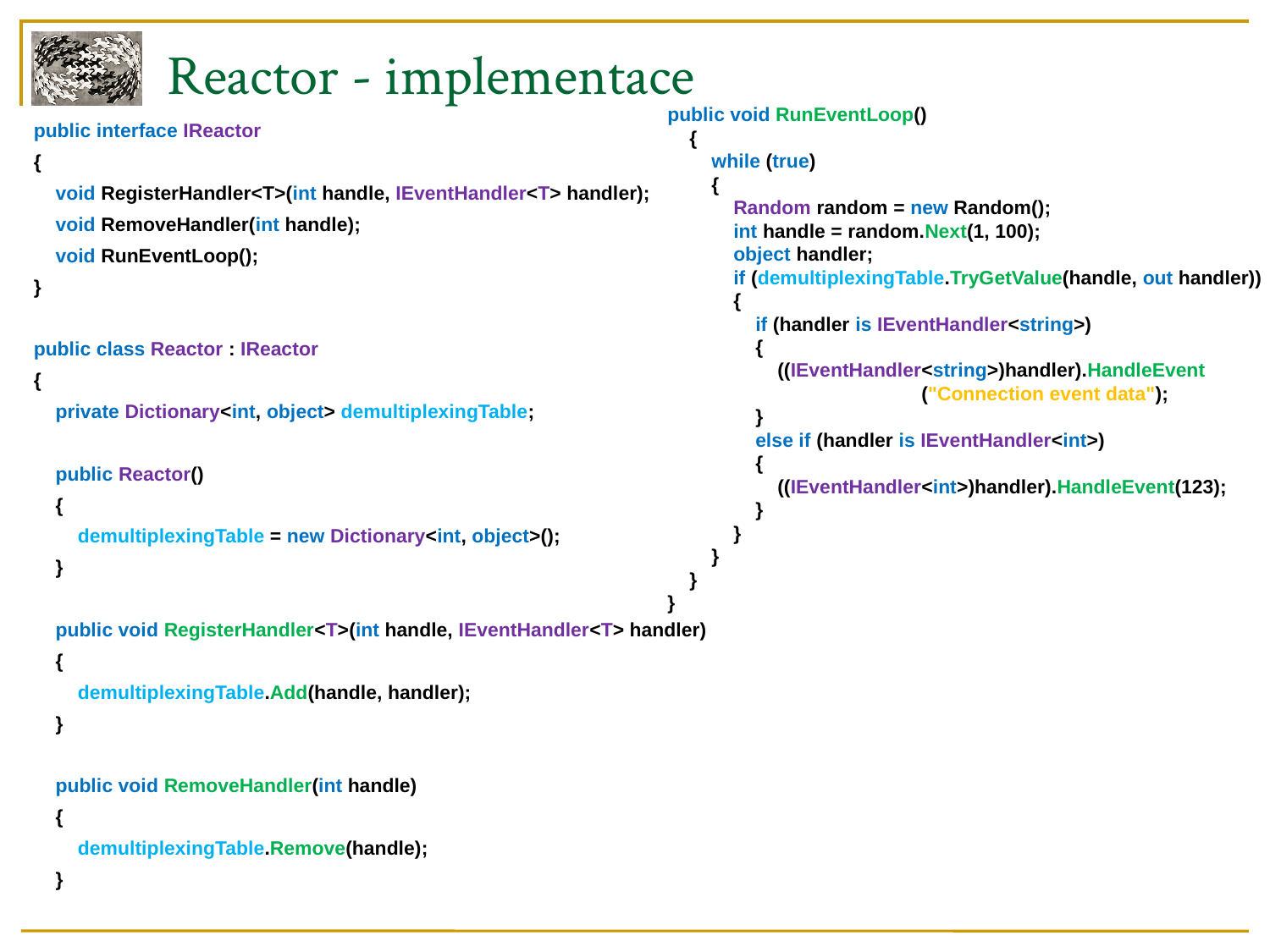

Reactor - implementace
public void RunEventLoop()
    {
        while (true)
        {
            Random random = new Random();
            int handle = random.Next(1, 100);
            object handler;
            if (demultiplexingTable.TryGetValue(handle, out handler))
            {
                if (handler is IEventHandler<string>)
                {
                    ((IEventHandler<string>)handler).HandleEvent
		("Connection event data");
                }
                else if (handler is IEventHandler<int>)
                {
                    ((IEventHandler<int>)handler).HandleEvent(123);
                }
            }
        }
    }
}
public interface IReactor
{
    void RegisterHandler<T>(int handle, IEventHandler<T> handler);
    void RemoveHandler(int handle);
    void RunEventLoop();
}

public class Reactor : IReactor
{
    private Dictionary<int, object> demultiplexingTable;

    public Reactor()
    {
        demultiplexingTable = new Dictionary<int, object>();
    }

    public void RegisterHandler<T>(int handle, IEventHandler<T> handler)
    {
        demultiplexingTable.Add(handle, handler);
    }

    public void RemoveHandler(int handle)
    {
        demultiplexingTable.Remove(handle);
    }